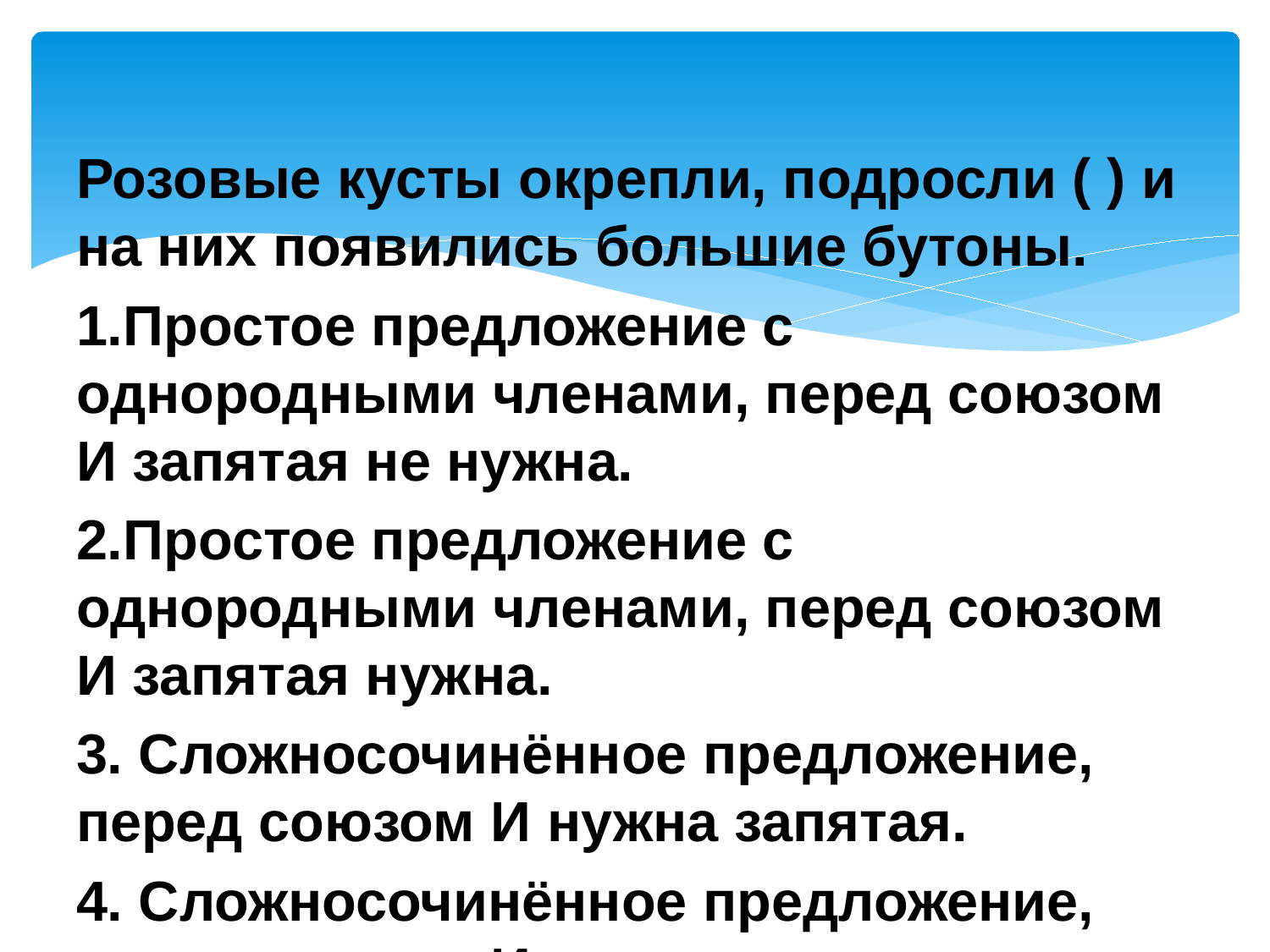

#
Розовые кусты окрепли, подросли ( ) и на них появились большие бутоны.
1.Простое предложение с однородными членами, перед союзом И запятая не нужна.
2.Простое предложение с однородными членами, перед союзом И запятая нужна.
3. Сложносочинённое предложение, перед союзом И нужна запятая.
4. Сложносочинённое предложение, перед союзом И запятая не нужна.